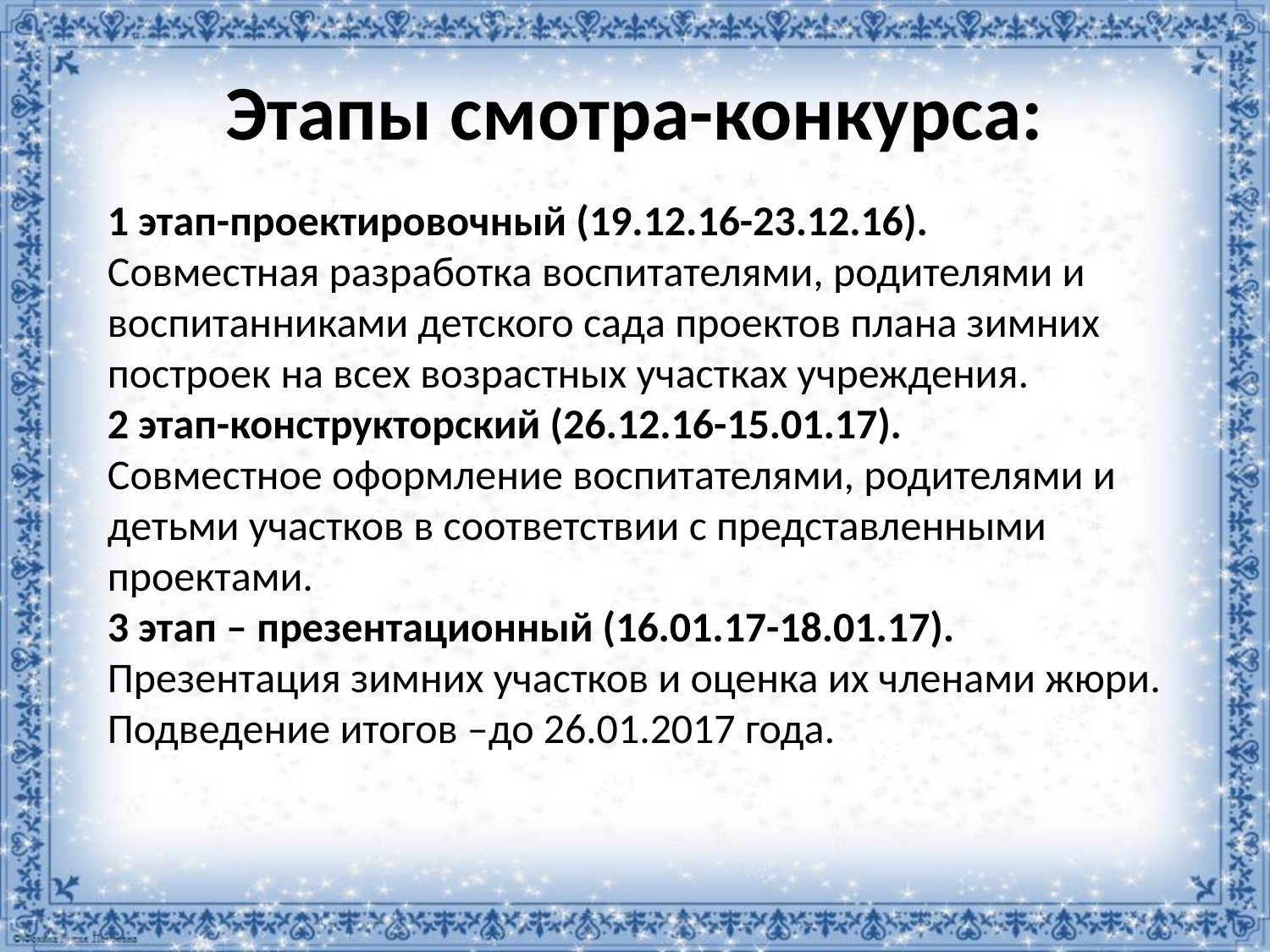

# Этапы смотра-конкурса:

1 этап-проектировочный (19.12.16-23.12.16).
Совместная разработка воспитателями, родителями и воспитанниками детского сада проектов плана зимних построек на всех возрастных участках учреждения.
2 этап-конструкторский (26.12.16-15.01.17).
Совместное оформление воспитателями, родителями и детьми участков в соответствии с представленными проектами.
3 этап – презентационный (16.01.17-18.01.17).
Презентация зимних участков и оценка их членами жюри.
Подведение итогов –до 26.01.2017 года.